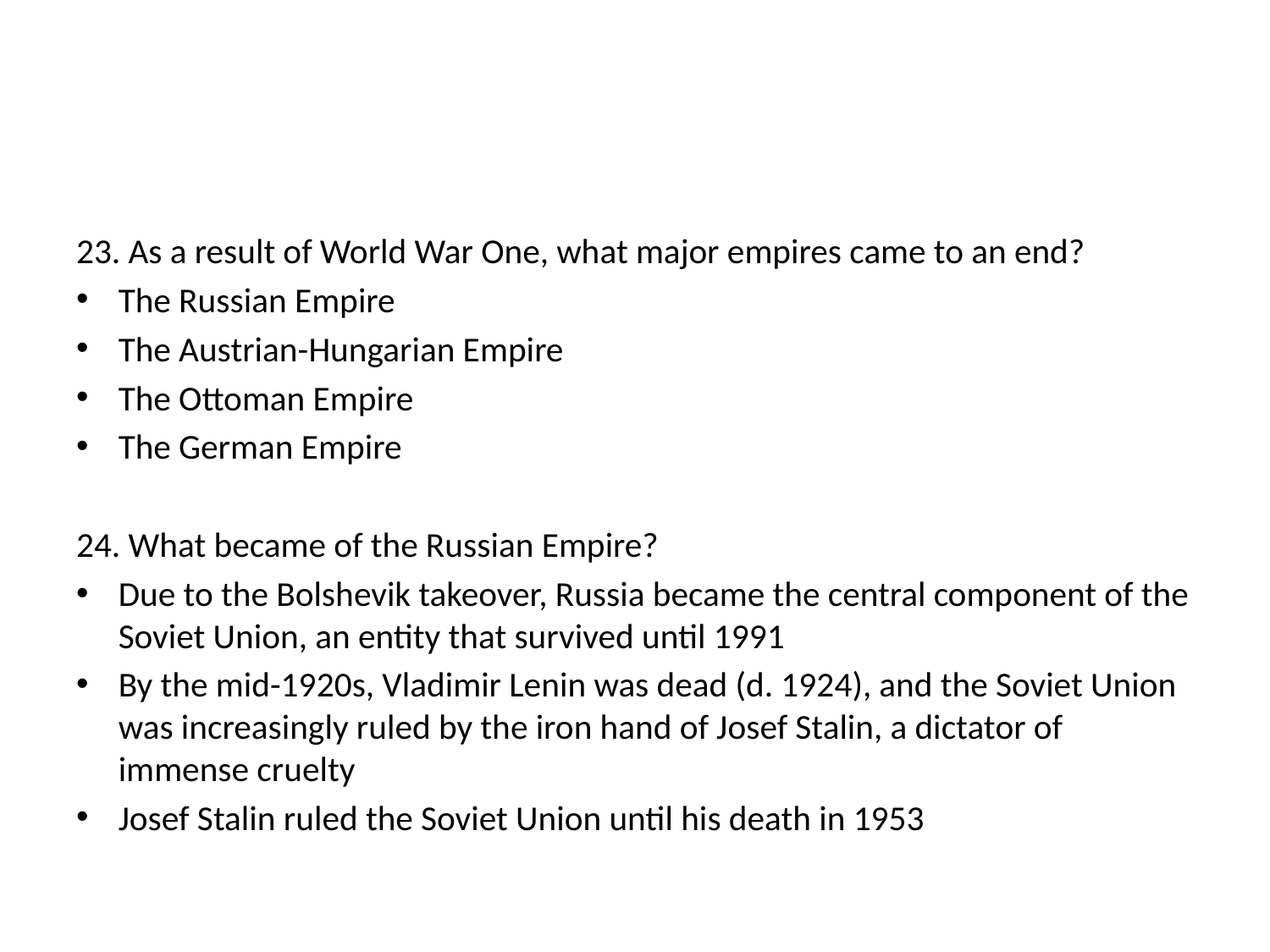

#
23. As a result of World War One, what major empires came to an end?
The Russian Empire
The Austrian-Hungarian Empire
The Ottoman Empire
The German Empire

24. What became of the Russian Empire?
Due to the Bolshevik takeover, Russia became the central component of the Soviet Union, an entity that survived until 1991
By the mid-1920s, Vladimir Lenin was dead (d. 1924), and the Soviet Union was increasingly ruled by the iron hand of Josef Stalin, a dictator of immense cruelty
Josef Stalin ruled the Soviet Union until his death in 1953